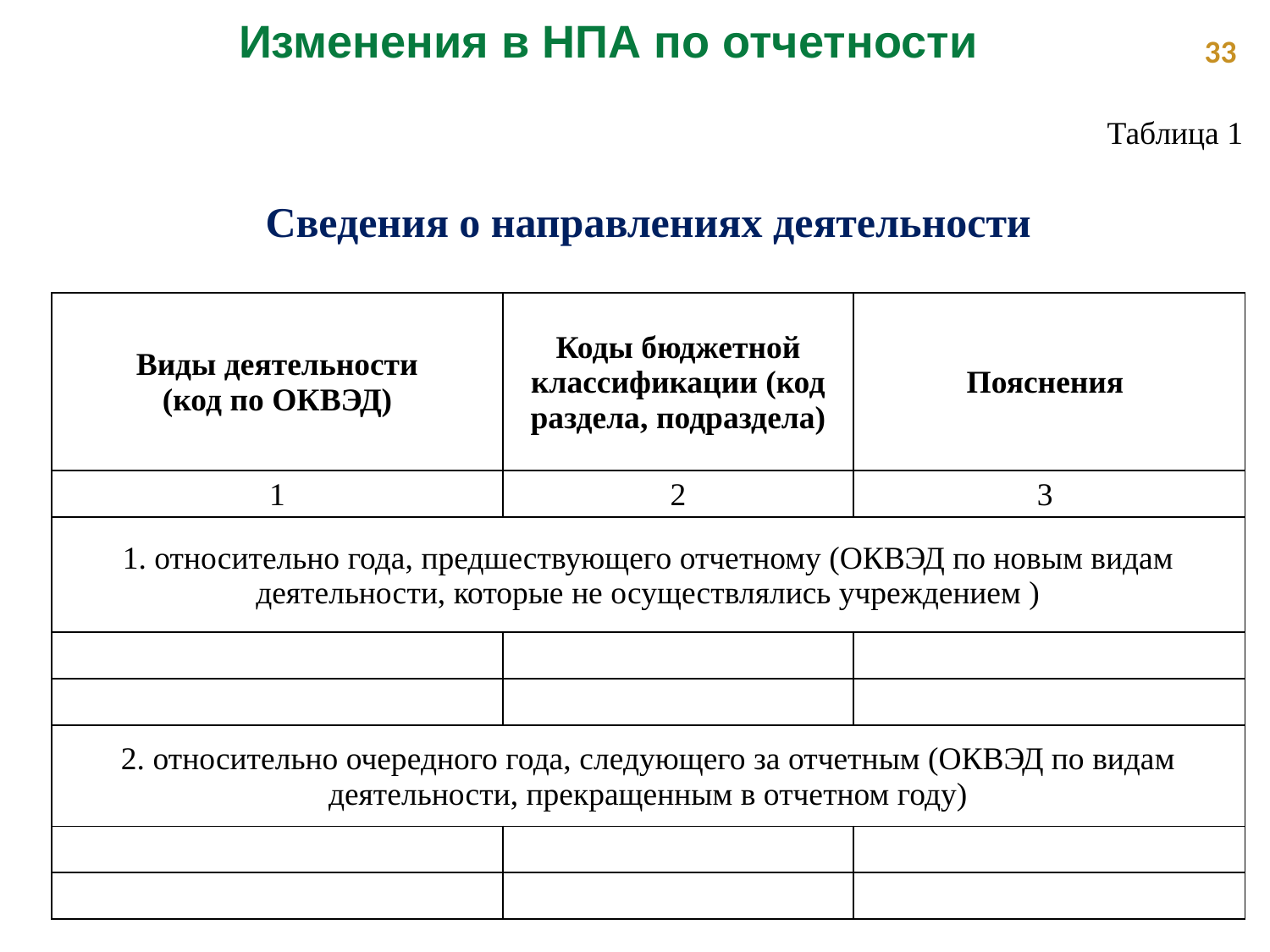

Изменения в НПА по отчетности
33
|  |  | Таблица 1 |
| --- | --- | --- |
|  |  |  |
| Сведения о направлениях деятельности |  |  |
|  |  |  |
| Виды деятельности (код по ОКВЭД) | Коды бюджетной классификации (код раздела, подраздела) | Пояснения |
| 1 | 2 | 3 |
| 1. относительно года, предшествующего отчетному (ОКВЭД по новым видам деятельности, которые не осуществлялись учреждением ) |  |  |
|  |  |  |
|  |  |  |
| 2. относительно очередного года, следующего за отчетным (ОКВЭД по видам деятельности, прекращенным в отчетном году) |  |  |
|  |  |  |
|  |  |  |